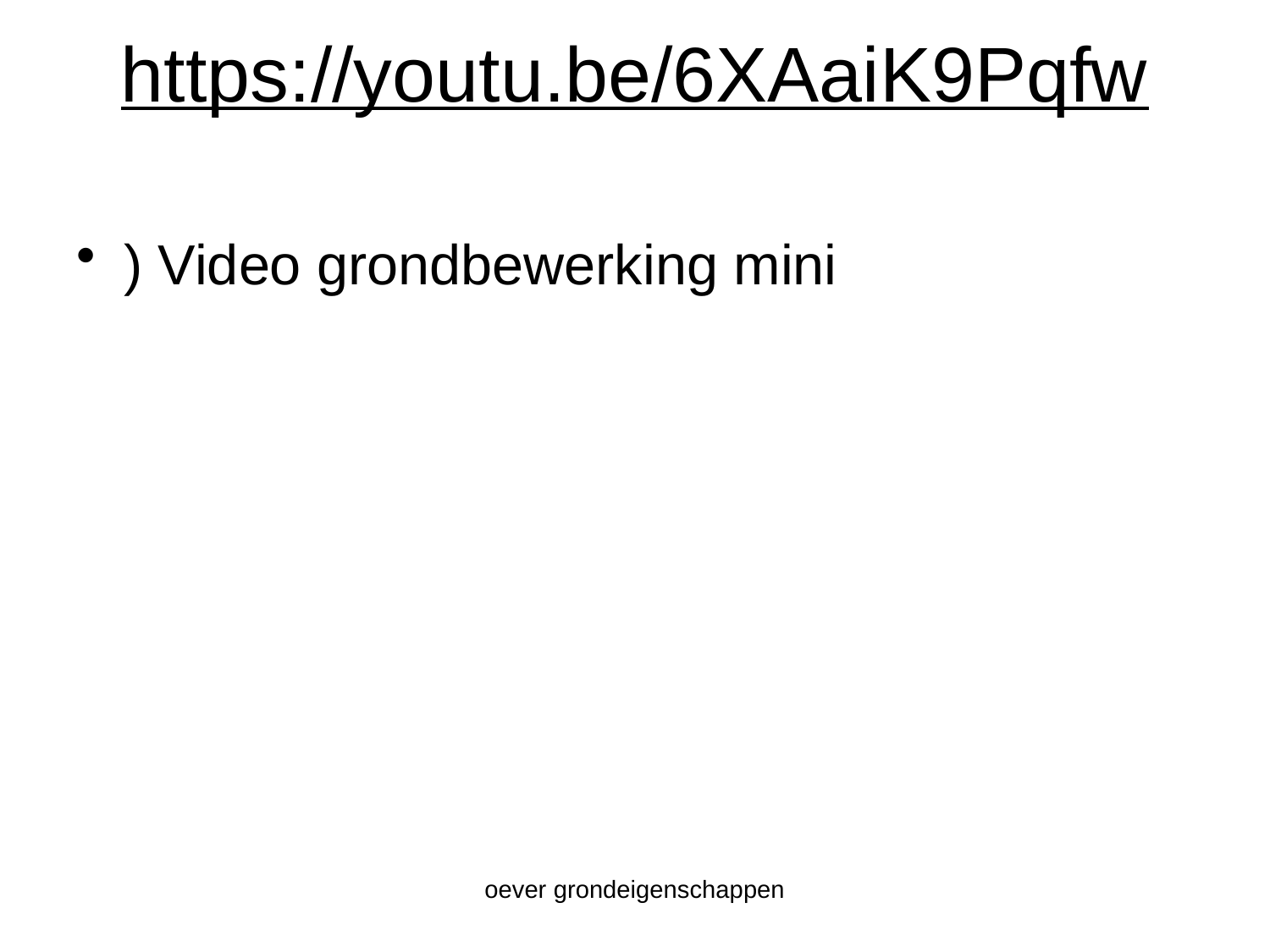

# https://youtu.be/6XAaiK9Pqfw
) Video grondbewerking mini
oever grondeigenschappen